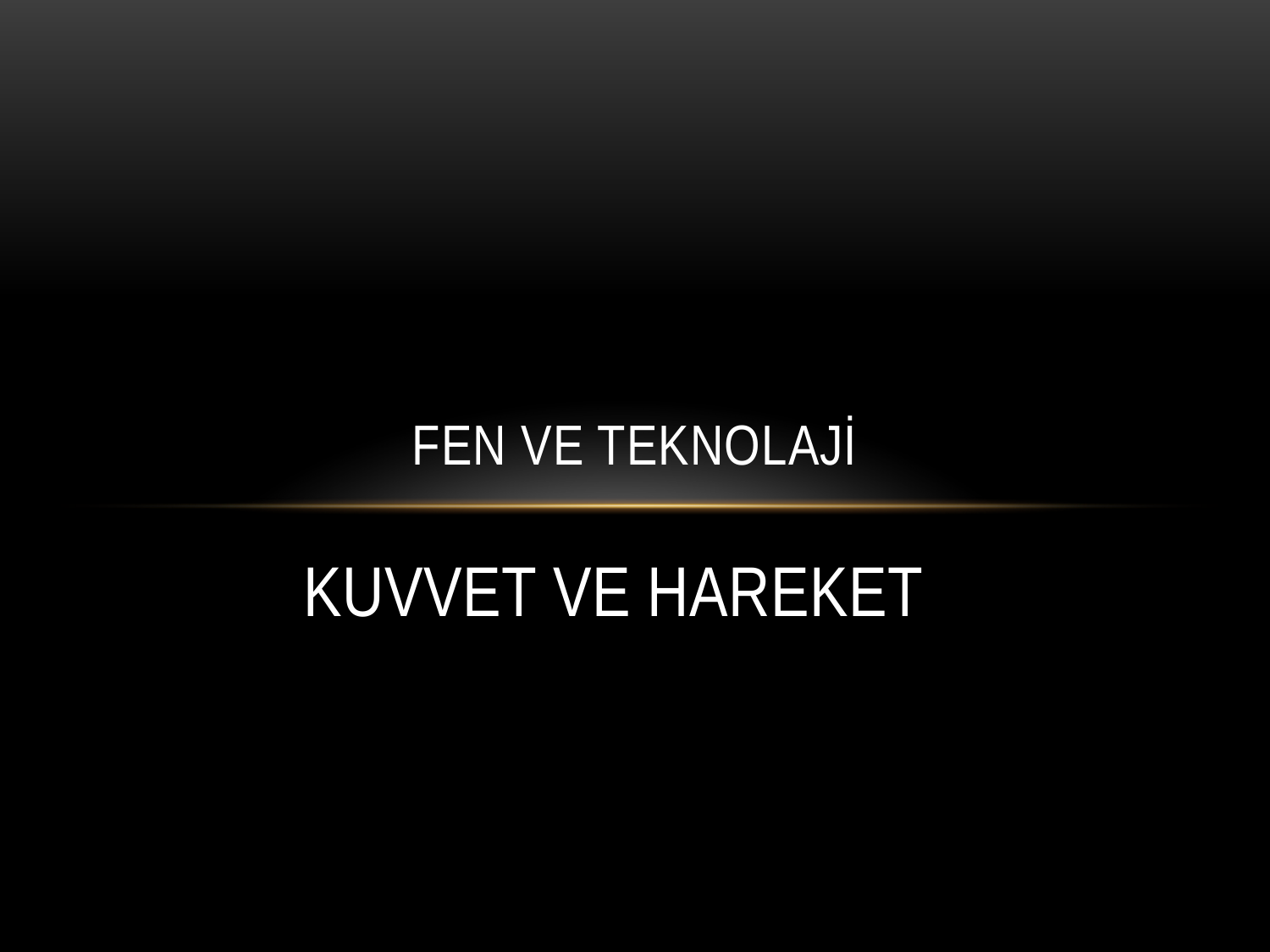

# FEN VE TEKNOLAJİ
KUVVET VE HAREKET